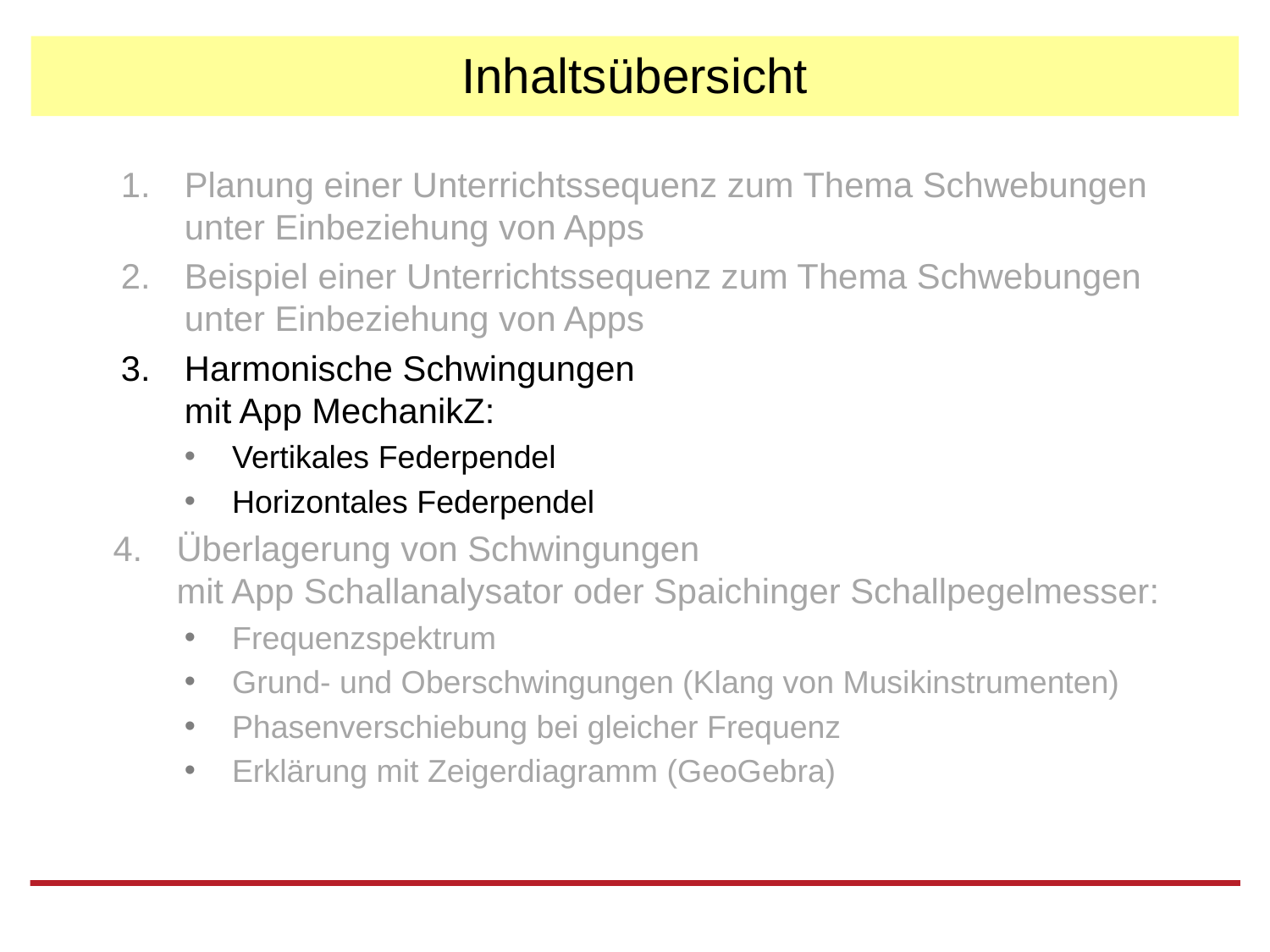

# Inhaltsübersicht
Planung einer Unterrichtssequenz zum Thema Schwebungen unter Einbeziehung von Apps
Beispiel einer Unterrichtssequenz zum Thema Schwebungen unter Einbeziehung von Apps
Harmonische Schwingungen
mit App MechanikZ:
Vertikales Federpendel
Horizontales Federpendel
Überlagerung von Schwingungen
mit App Schallanalysator oder Spaichinger Schallpegelmesser:
Frequenzspektrum
Grund- und Oberschwingungen (Klang von Musikinstrumenten)
Phasenverschiebung bei gleicher Frequenz
Erklärung mit Zeigerdiagramm (GeoGebra)